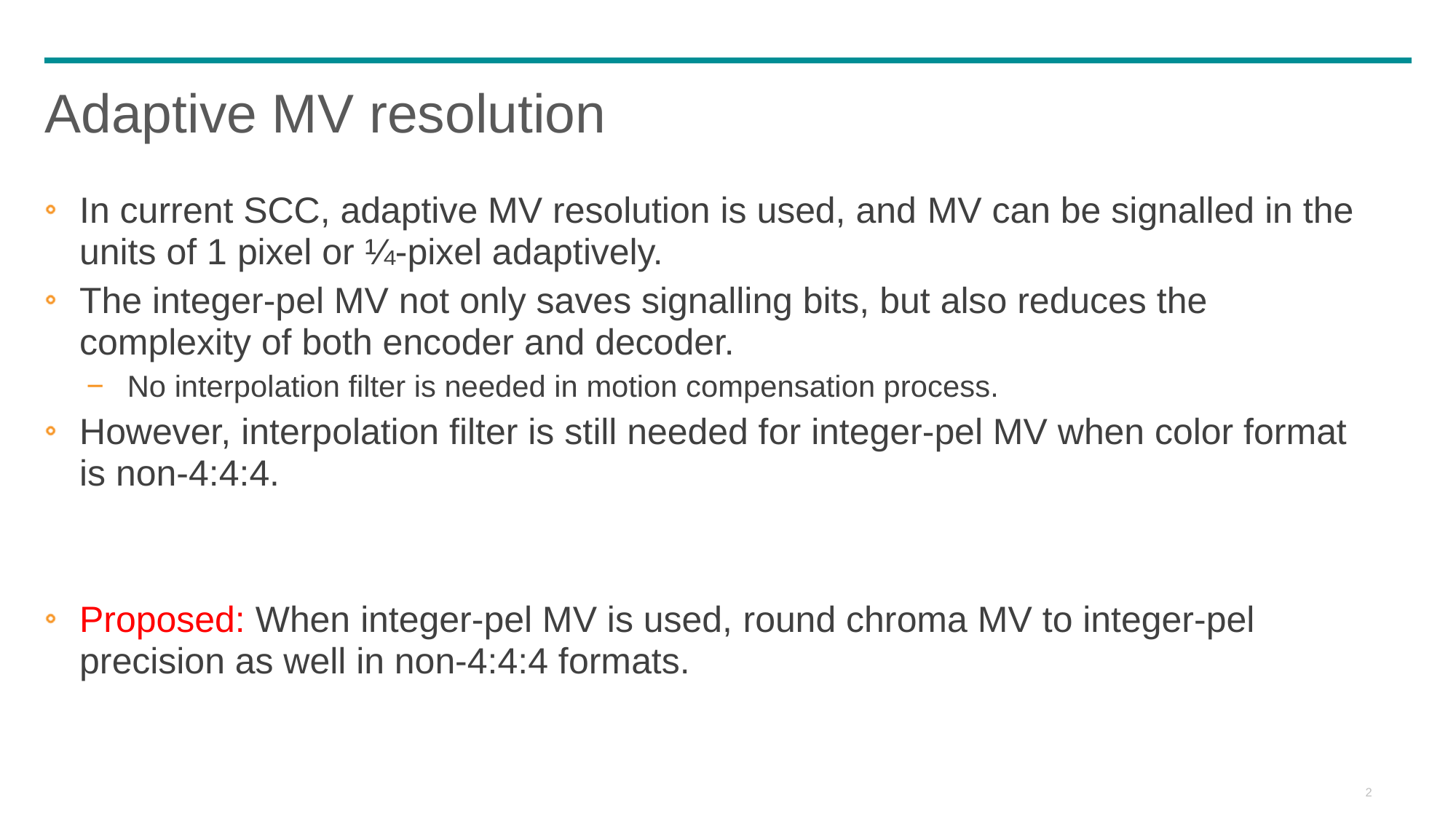

# Adaptive MV resolution
In current SCC, adaptive MV resolution is used, and MV can be signalled in the units of 1 pixel or ¼-pixel adaptively.
The integer-pel MV not only saves signalling bits, but also reduces the complexity of both encoder and decoder.
No interpolation filter is needed in motion compensation process.
However, interpolation filter is still needed for integer-pel MV when color format is non-4:4:4.

Proposed: When integer-pel MV is used, round chroma MV to integer-pel precision as well in non-4:4:4 formats.